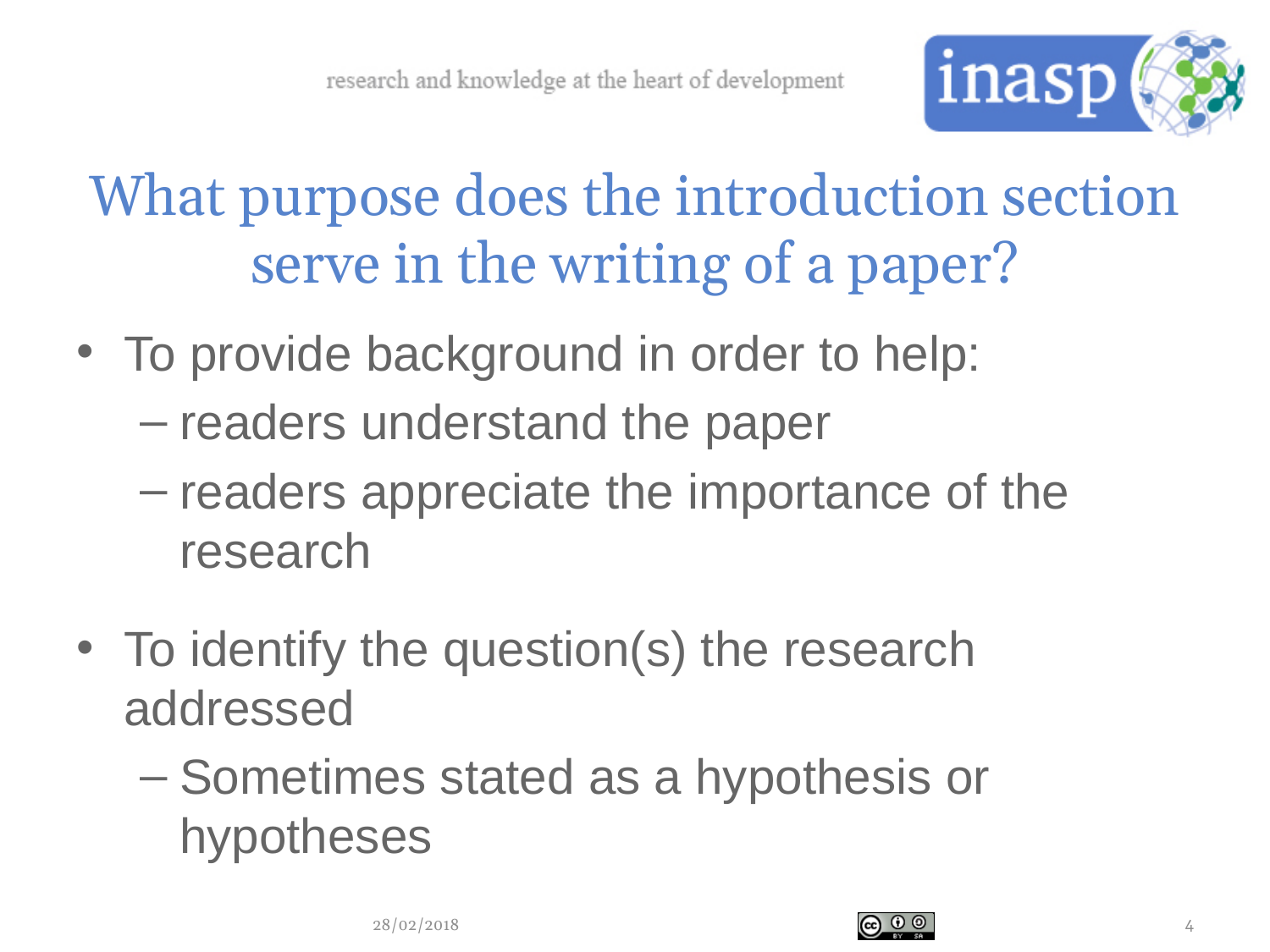

What purpose does the introduction section serve in the writing of a paper?
To provide background in order to help:
readers understand the paper
readers appreciate the importance of the research

To identify the question(s) the research addressed
Sometimes stated as a hypothesis or hypotheses
28/02/2018

4